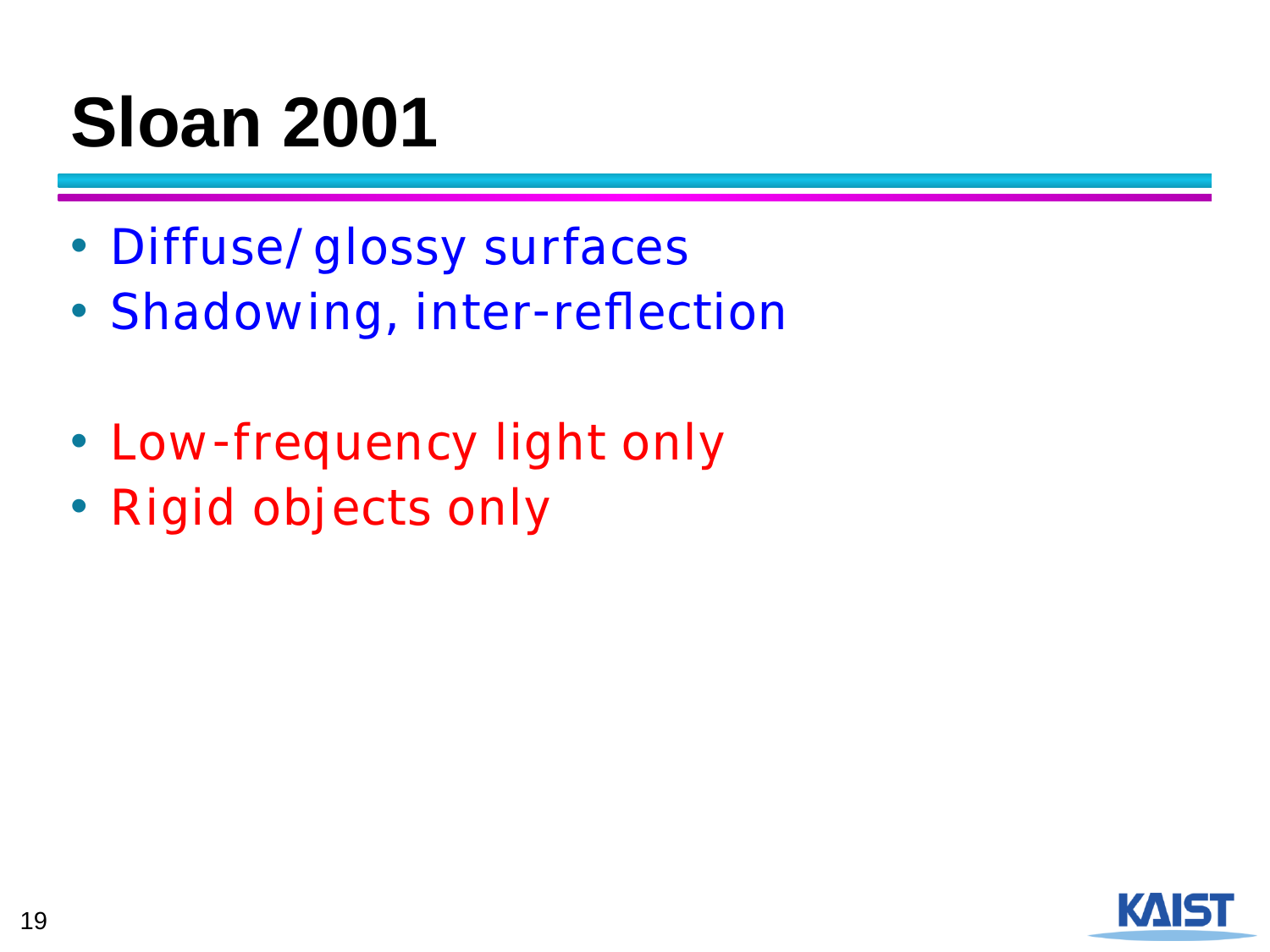

# Sloan 2001
Diffuse/glossy surfaces
Shadowing, inter-reflection

Low-frequency light only
Rigid objects only